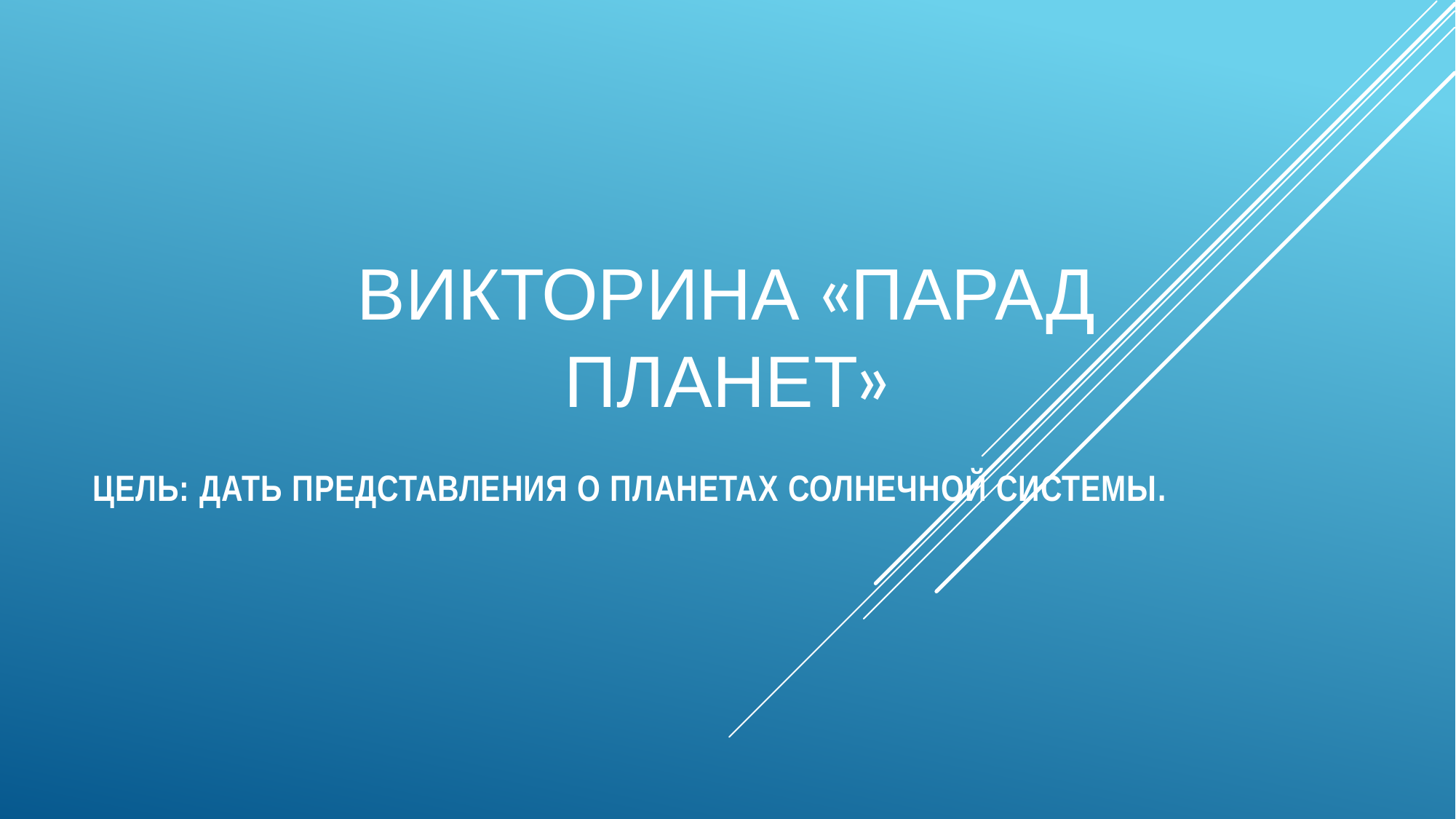

# Викторина «парад планет»
ЦЕЛЬ: Дать представления о планетах Солнечной системы.